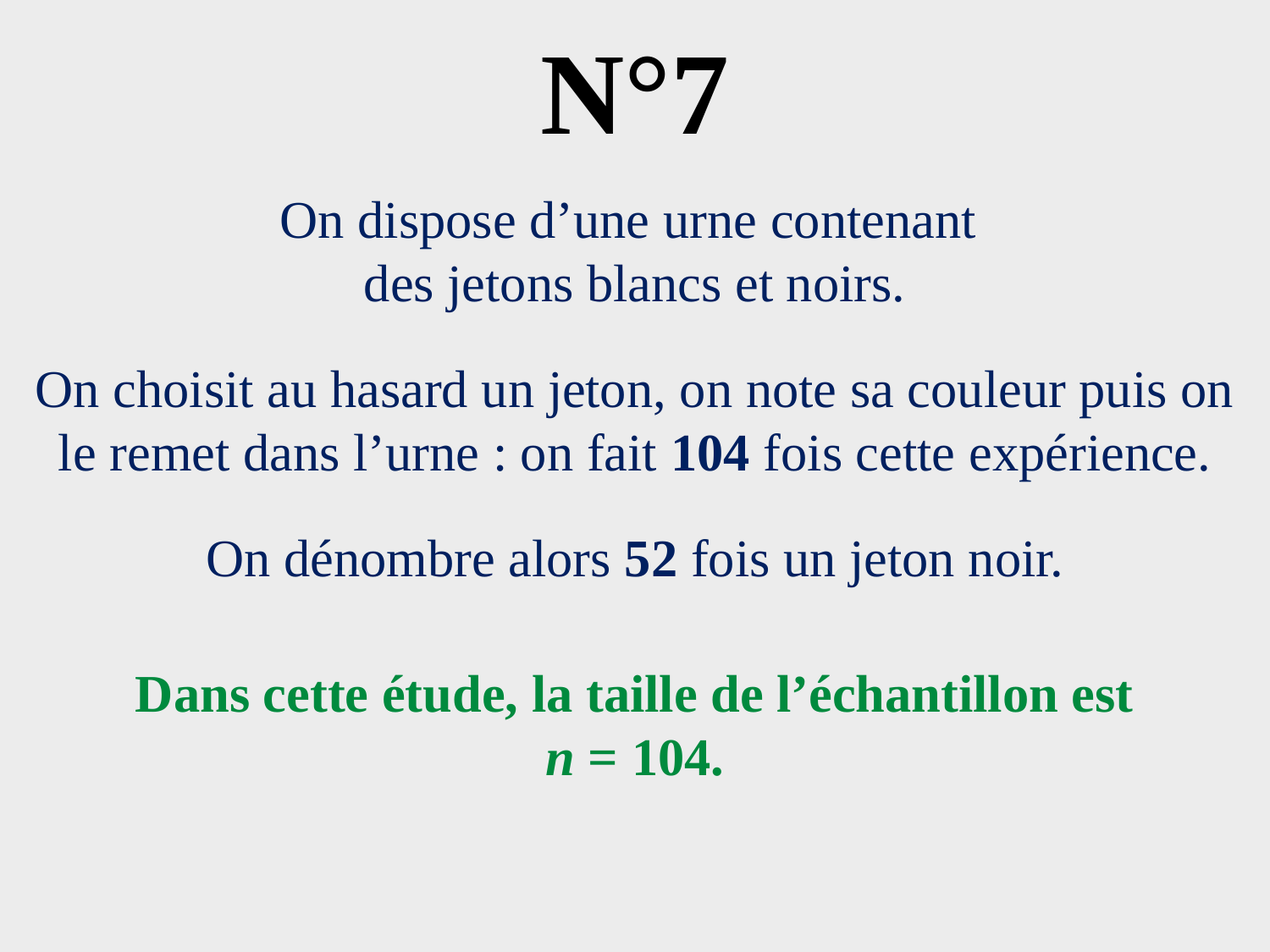

# N°7

On dispose d’une urne contenant
des jetons blancs et noirs.

On choisit au hasard un jeton, on note sa couleur puis on le remet dans l’urne : on fait 104 fois cette expérience.

On dénombre alors 52 fois un jeton noir.

Dans cette étude, la taille de l’échantillon est
n = 104.